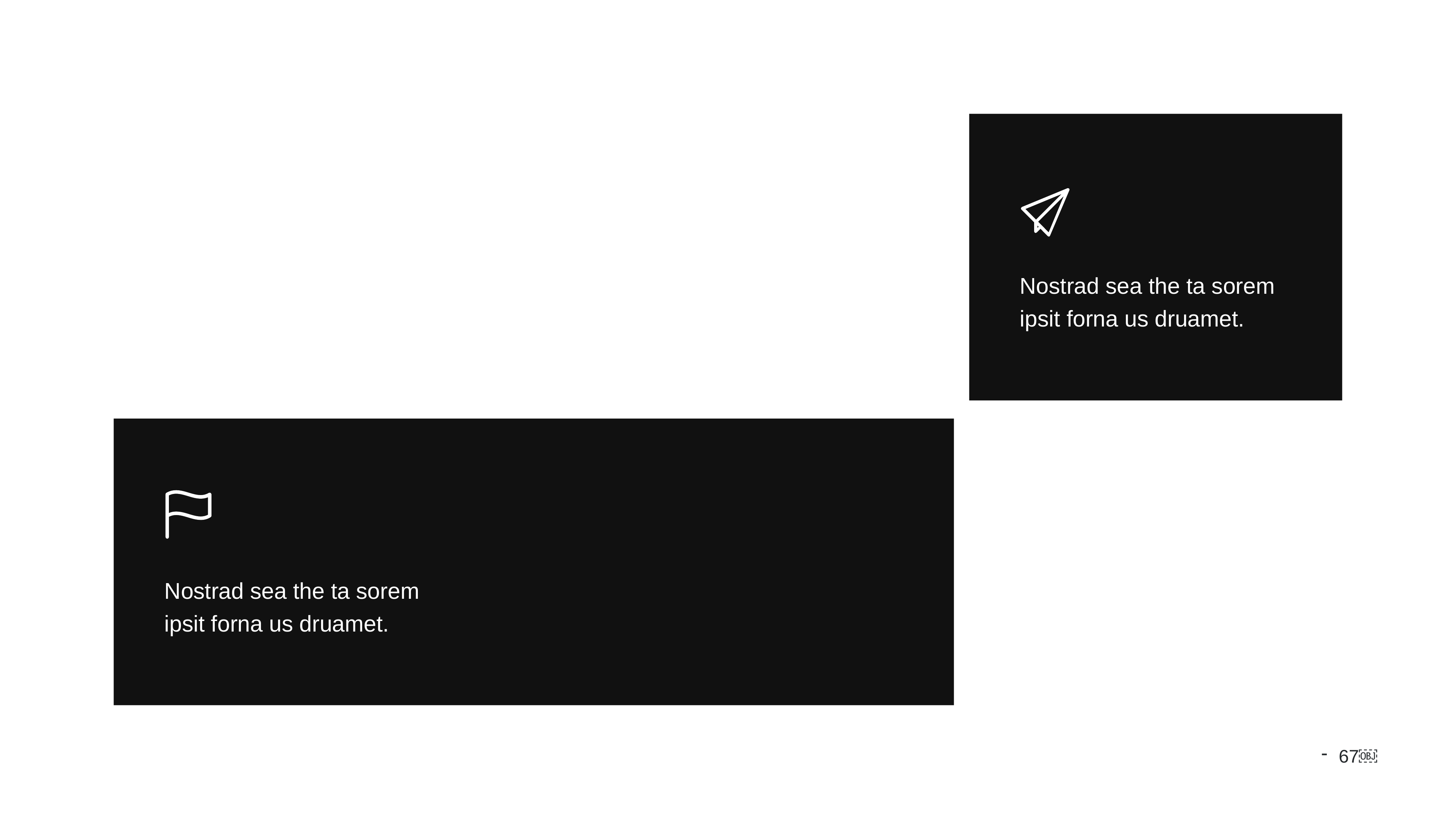

Nostrad sea the ta sorem ipsit forna us druamet.

Nostrad sea the ta sorem ipsit forna us druamet.